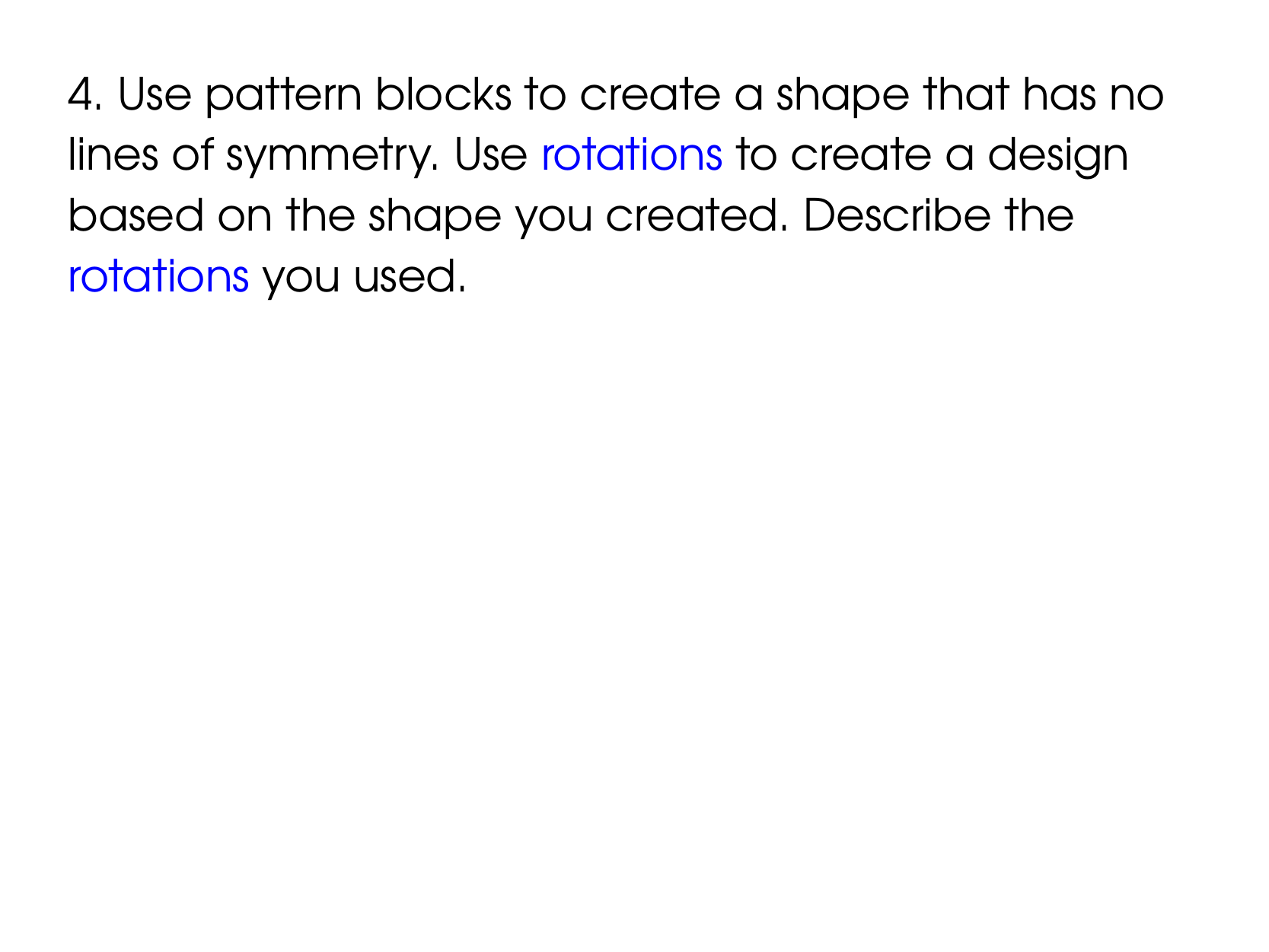

4. Use pattern blocks to create a shape that has no lines of symmetry. Use rotations to create a design based on the shape you created. Describe the rotations you used.